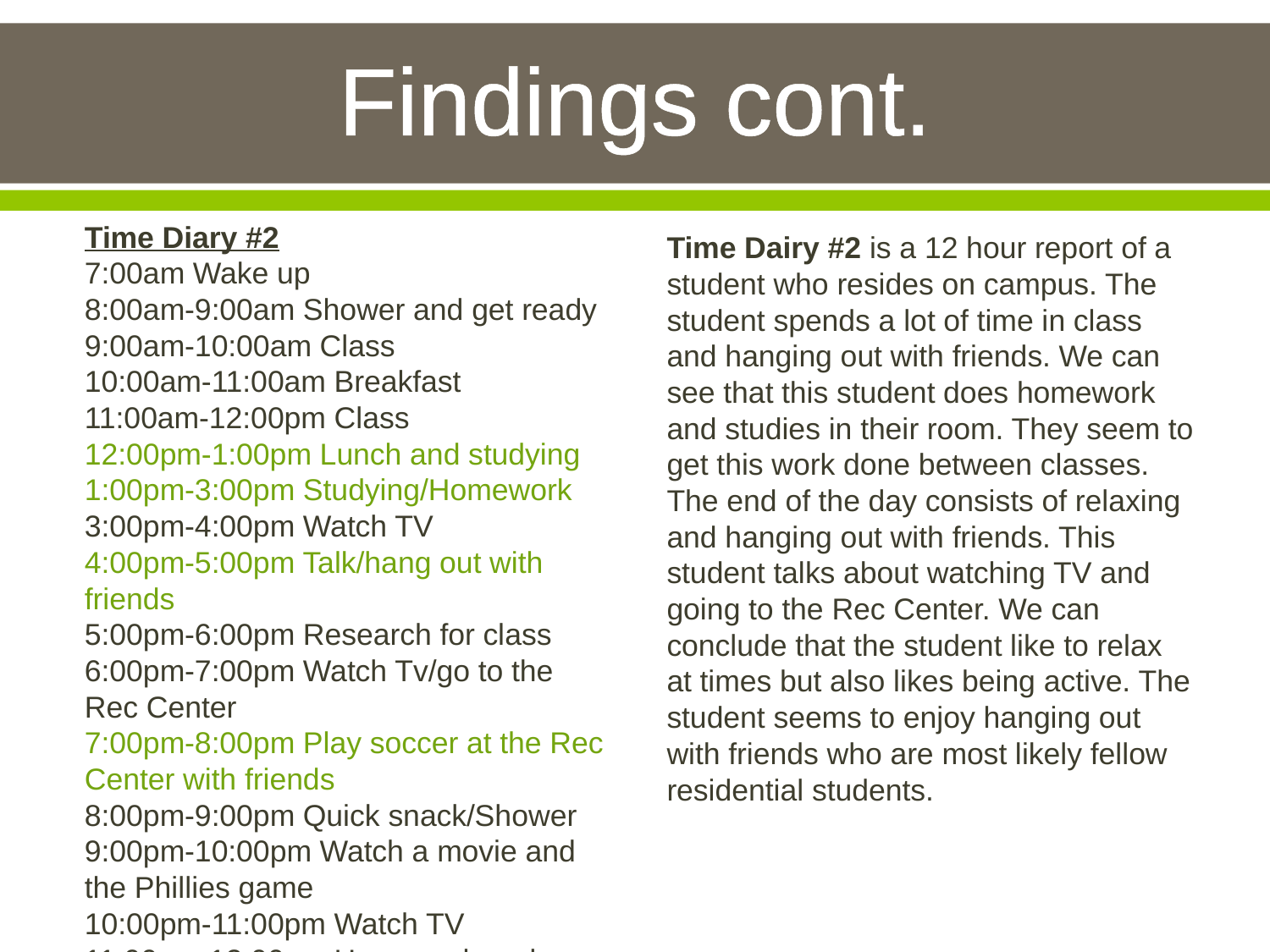

# Findings cont.
Time Diary #2
7:00am Wake up
8:00am-9:00am Shower and get ready
9:00am-10:00am Class
10:00am-11:00am Breakfast
11:00am-12:00pm Class
12:00pm-1:00pm Lunch and studying
1:00pm-3:00pm Studying/Homework
3:00pm-4:00pm Watch TV
4:00pm-5:00pm Talk/hang out with friends
5:00pm-6:00pm Research for class
6:00pm-7:00pm Watch Tv/go to the Rec Center
7:00pm-8:00pm Play soccer at the Rec Center with friends
8:00pm-9:00pm Quick snack/Shower
9:00pm-10:00pm Watch a movie and the Phillies game
10:00pm-11:00pm Watch TV
11:00pm-12:00am Homework and sleep﻿

Time Dairy #2 is a 12 hour report of a student who resides on campus. The student spends a lot of time in class and hanging out with friends. We can see that this student does homework and studies in their room. They seem to get this work done between classes. The end of the day consists of relaxing and hanging out with friends. This student talks about watching TV and going to the Rec Center. We can conclude that the student like to relax at times but also likes being active. The student seems to enjoy hanging out with friends who are most likely fellow residential students.